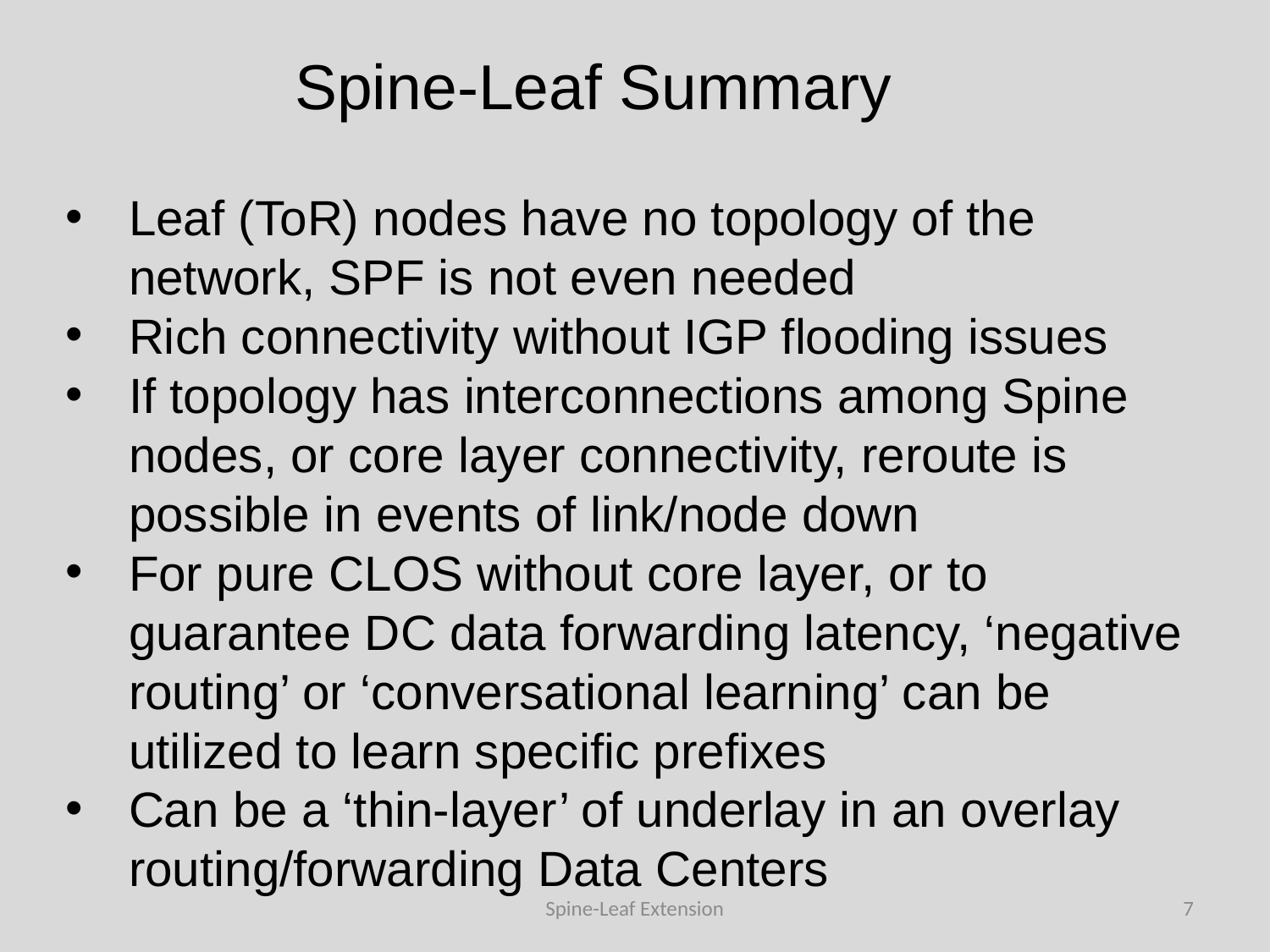

# Spine-Leaf Summary
Leaf (ToR) nodes have no topology of the network, SPF is not even needed
Rich connectivity without IGP flooding issues
If topology has interconnections among Spine nodes, or core layer connectivity, reroute is possible in events of link/node down
For pure CLOS without core layer, or to guarantee DC data forwarding latency, ‘negative routing’ or ‘conversational learning’ can be utilized to learn specific prefixes
Can be a ‘thin-layer’ of underlay in an overlay routing/forwarding Data Centers

Spine-Leaf Extension
7